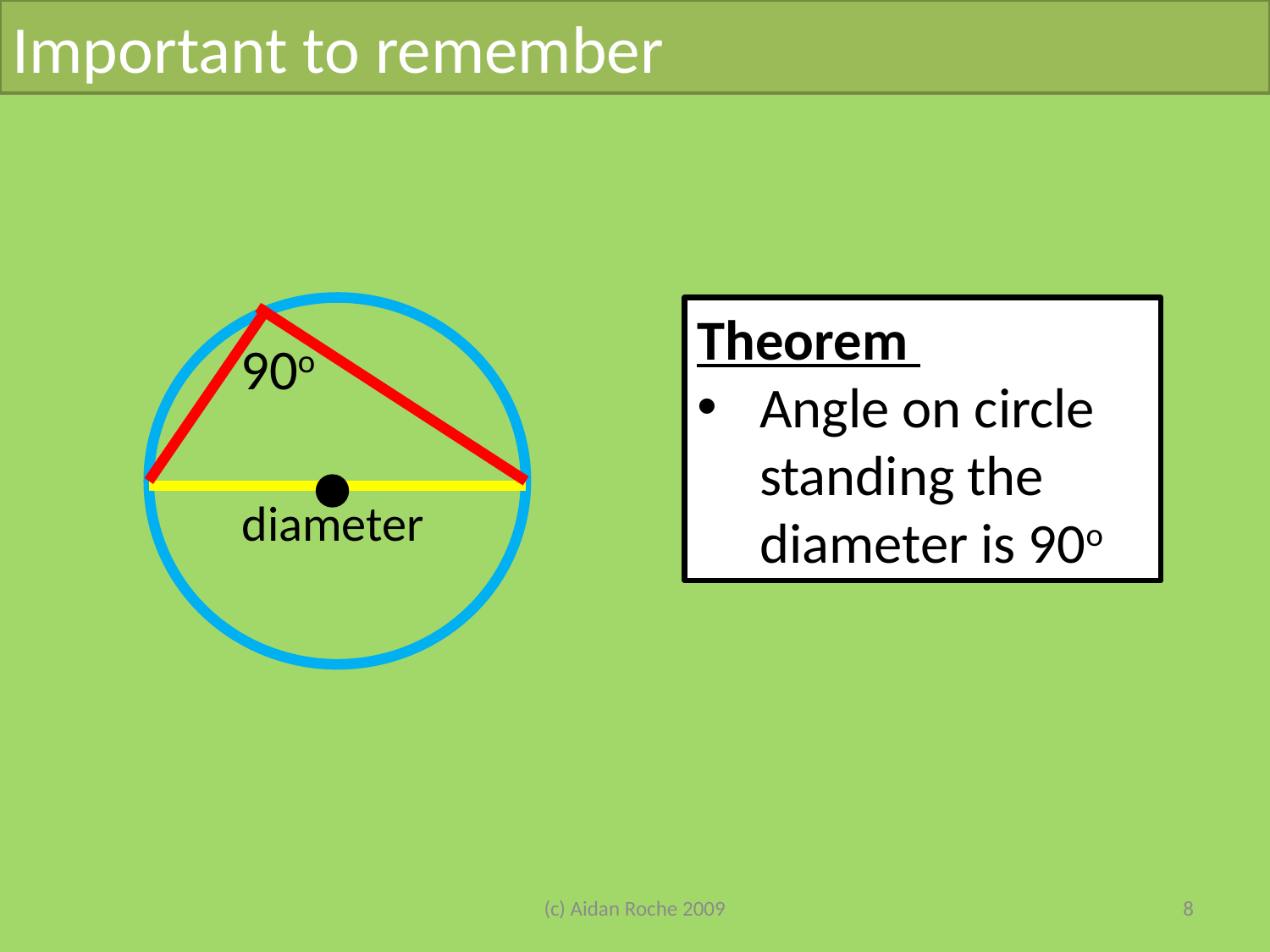

Important to remember

Theorem
Angle on circle standing the diameter is 90o
90o

diameter
(c) Aidan Roche 2009
8